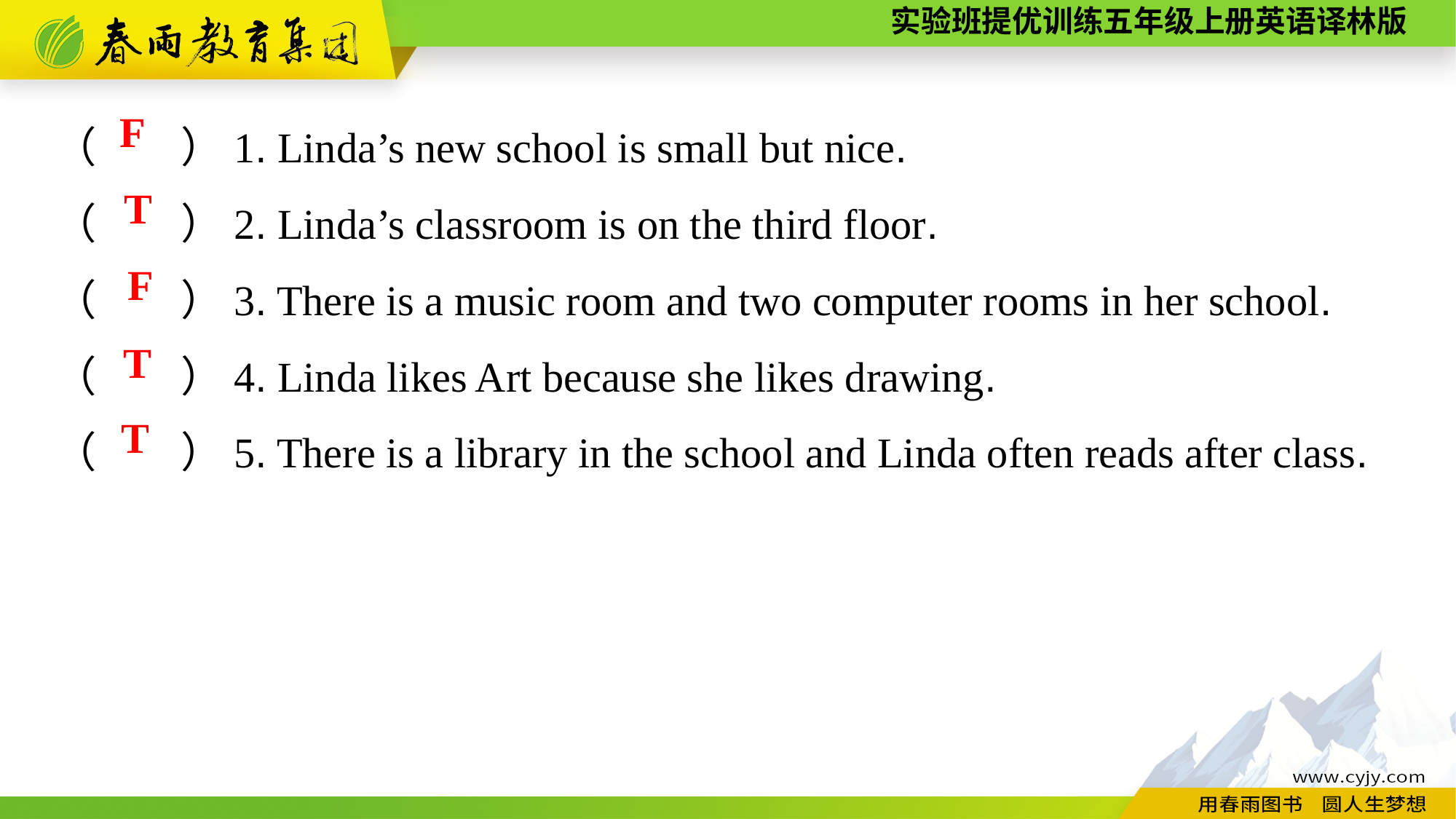

（　　）1. Linda’s new school is small but nice.
（　　）2. Linda’s classroom is on the third floor.
（　　）3. There is a music room and two computer rooms in her school.
（　　）4. Linda likes Art because she likes drawing.
（　　）5. There is a library in the school and Linda often reads after class.
F
T
F
T
T